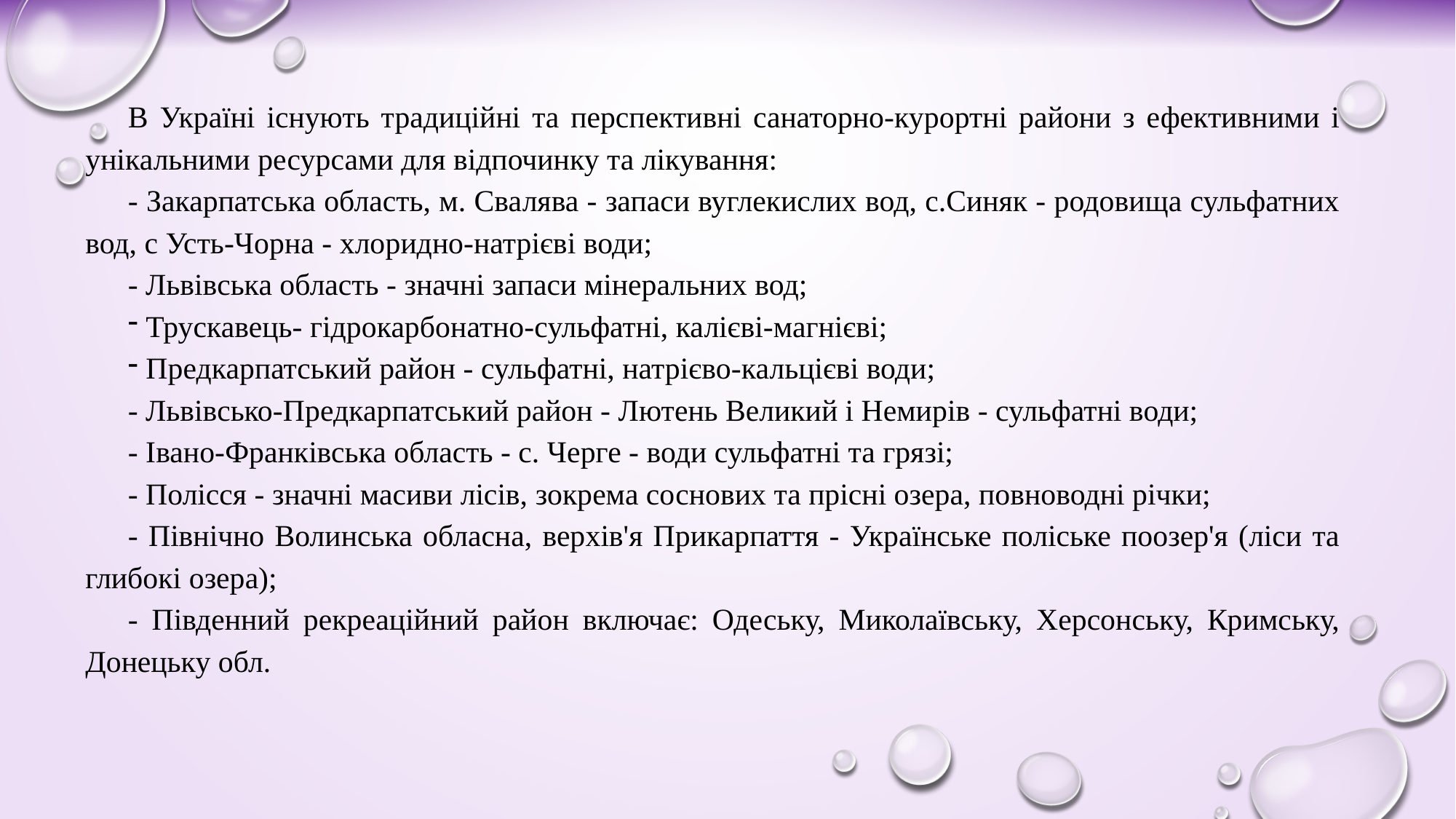

В Україні існують традиційні та перспективні санаторно-курортні райони з ефективними і унікальними ресурсами для відпочинку та лікування:
- Закарпатська область, м. Свалява - запаси вуглекислих вод, с.Синяк - родовища сульфатних вод, с Усть-Чорна - хлоридно-натрієві води;
- Львівська область - значні запаси мінеральних вод;
 Трускавець- гідрокарбонатно-сульфатні, калієві-магнієві;
 Предкарпатський район - сульфатні, натрієво-кальцієві води;
- Львівсько-Предкарпатський район - Лютень Великий і Немирів - сульфатні води;
- Івано-Франківська область - с. Черге - води сульфатні та грязі;
- Полісся - значні масиви лісів, зокрема соснових та прісні озера, повноводні річки;
- Північно Волинська обласна, верхів'я Прикарпаття - Українське поліське поозер'я (ліси та глибокі озера);
- Південний рекреаційний район включає: Одеську, Миколаївську, Херсонську, Кримську, Донецьку обл.